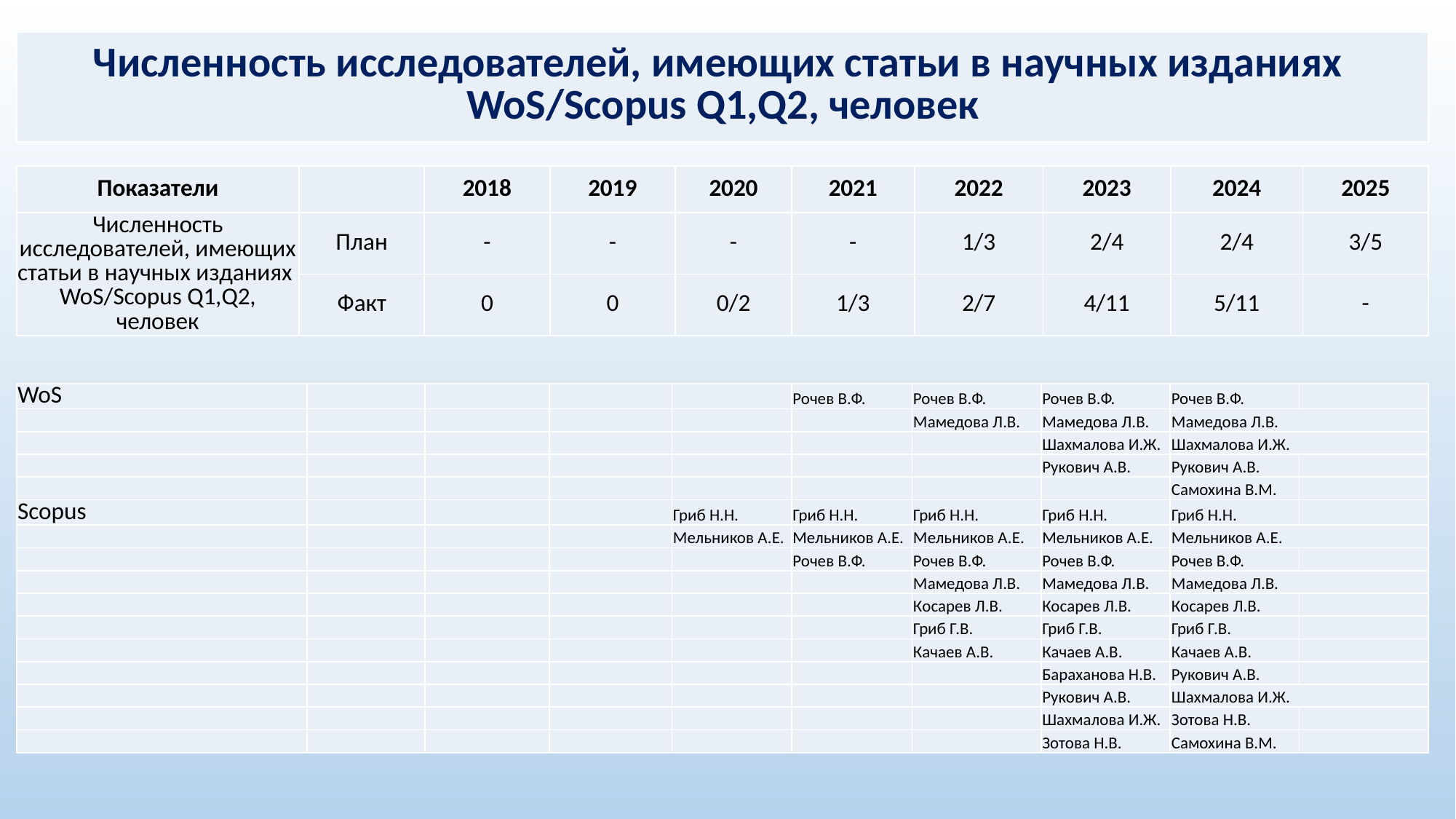

| Численность исследователей, имеющих статьи в научных изданиях WoS/Scopus Q1,Q2, человек |
| --- |
| Показатели |  | 2018 | 2019 | 2020 | 2021 | 2022 | 2023 | 2024 | 2025 |
| --- | --- | --- | --- | --- | --- | --- | --- | --- | --- |
| Численность исследователей, имеющих статьи в научных изданиях WoS/Scopus Q1,Q2, человек | План | - | - | - | - | 1/3 | 2/4 | 2/4 | 3/5 |
|  | Факт | 0 | 0 | 0/2 | 1/3 | 2/7 | 4/11 | 5/11 | - |
| WoS |  |  |  |  | Рочев В.Ф. | Рочев В.Ф. | Рочев В.Ф. | Рочев В.Ф. |  |
| --- | --- | --- | --- | --- | --- | --- | --- | --- | --- |
|  |  |  |  |  |  | Мамедова Л.В. | Мамедова Л.В. | Мамедова Л.В. |  |
|  |  |  |  |  |  |  | Шахмалова И.Ж. | Шахмалова И.Ж. |  |
|  |  |  |  |  |  |  | Рукович А.В. | Рукович А.В. |  |
|  |  |  |  |  |  |  |  | Самохина В.М. |  |
| Scopus |  |  |  | Гриб Н.Н. | Гриб Н.Н. | Гриб Н.Н. | Гриб Н.Н. | Гриб Н.Н. |  |
|  |  |  |  | Мельников А.Е. | Мельников А.Е. | Мельников А.Е. | Мельников А.Е. | Мельников А.Е. |  |
|  |  |  |  |  | Рочев В.Ф. | Рочев В.Ф. | Рочев В.Ф. | Рочев В.Ф. |  |
|  |  |  |  |  |  | Мамедова Л.В. | Мамедова Л.В. | Мамедова Л.В. |  |
|  |  |  |  |  |  | Косарев Л.В. | Косарев Л.В. | Косарев Л.В. |  |
|  |  |  |  |  |  | Гриб Г.В. | Гриб Г.В. | Гриб Г.В. |  |
|  |  |  |  |  |  | Качаев А.В. | Качаев А.В. | Качаев А.В. |  |
|  |  |  |  |  |  |  | Бараханова Н.В. | Рукович А.В. |  |
|  |  |  |  |  |  |  | Рукович А.В. | Шахмалова И.Ж. |  |
|  |  |  |  |  |  |  | Шахмалова И.Ж. | Зотова Н.В. |  |
|  |  |  |  |  |  |  | Зотова Н.В. | Самохина В.М. |  |